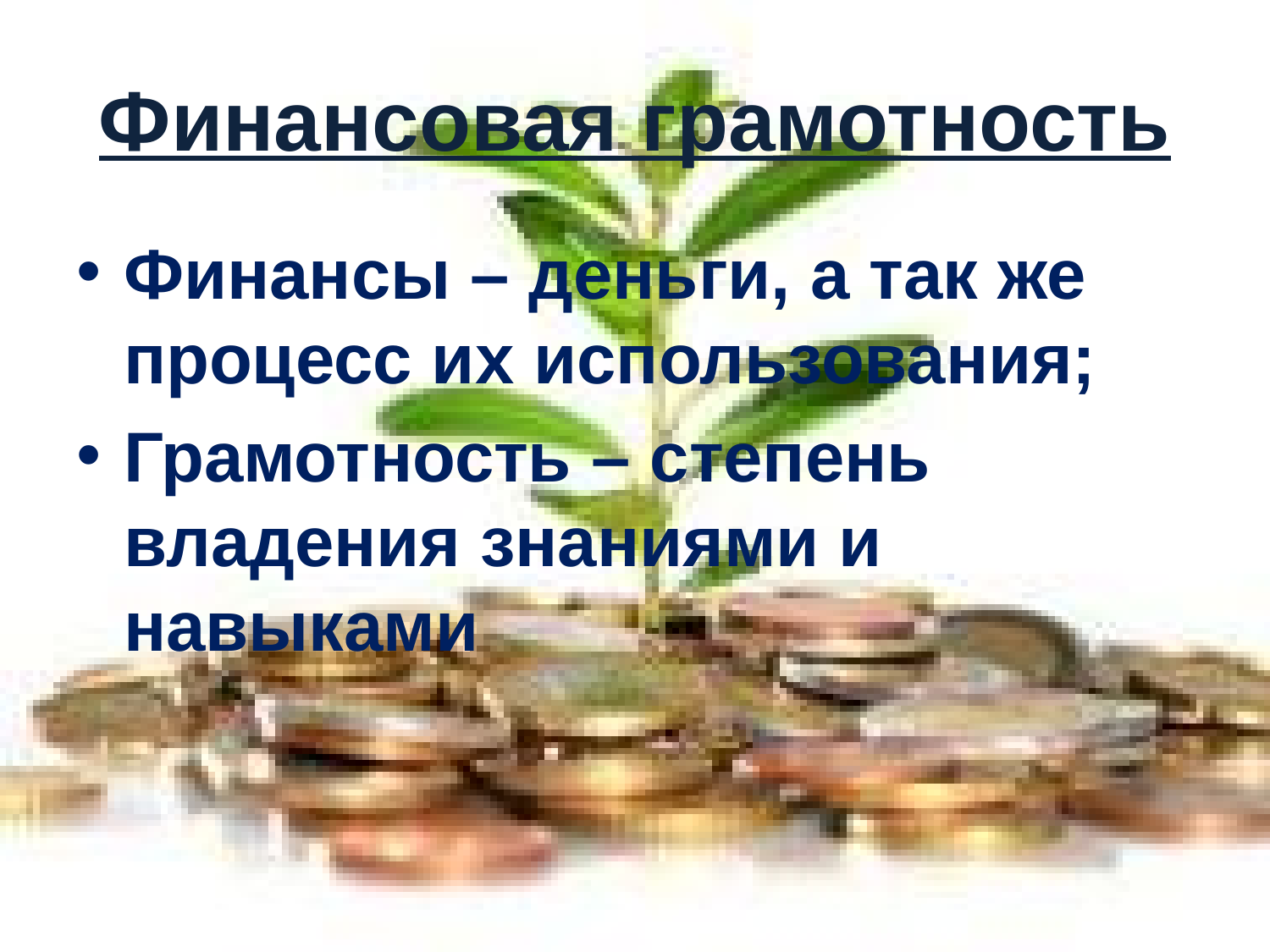

# Финансовая грамотность
Финансы – деньги, а так же процесс их использования;
Грамотность – степень владения знаниями и навыками